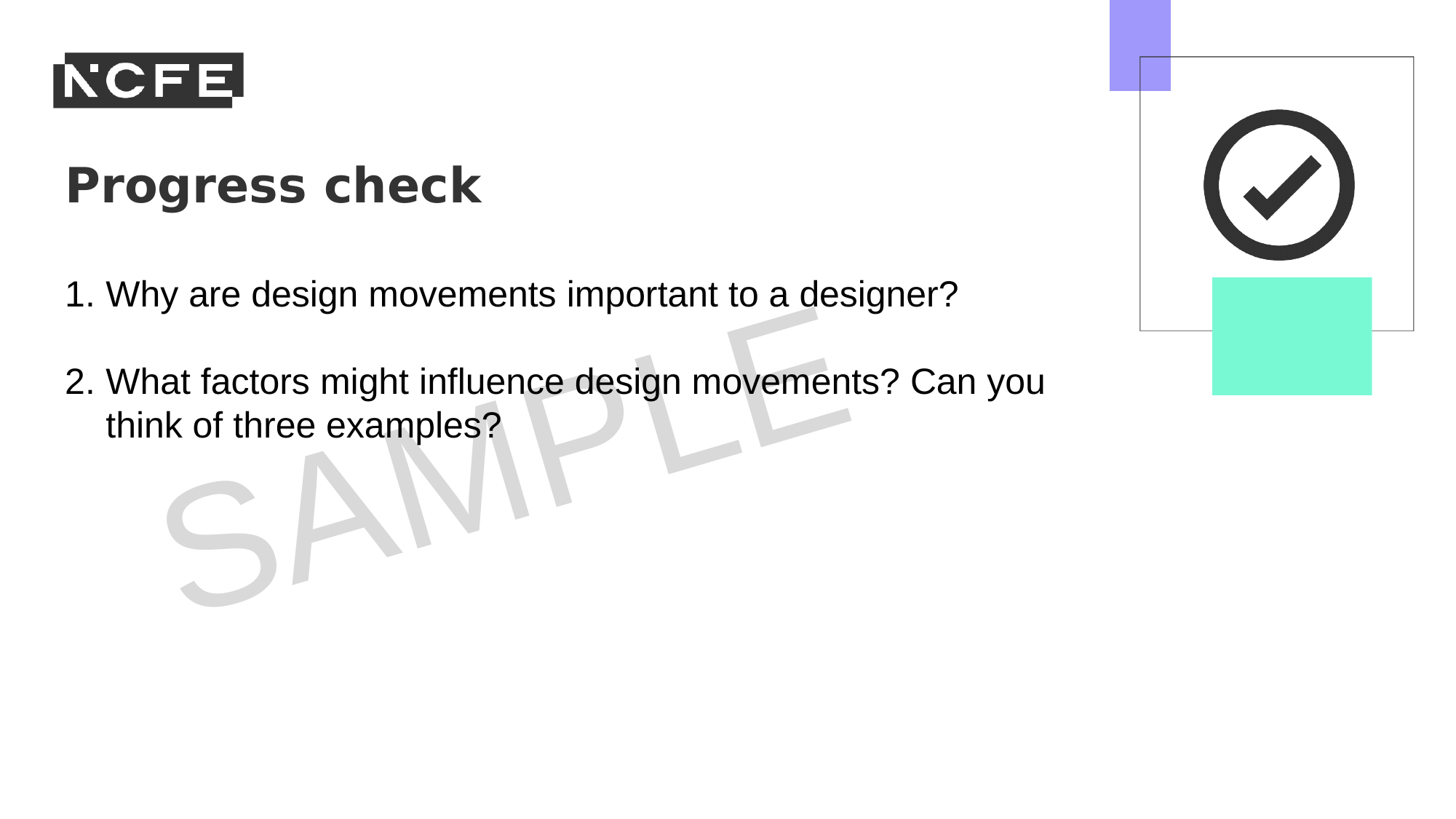

​
Why are design movements important to a designer?

What factors might influence design movements? Can you think of three examples?